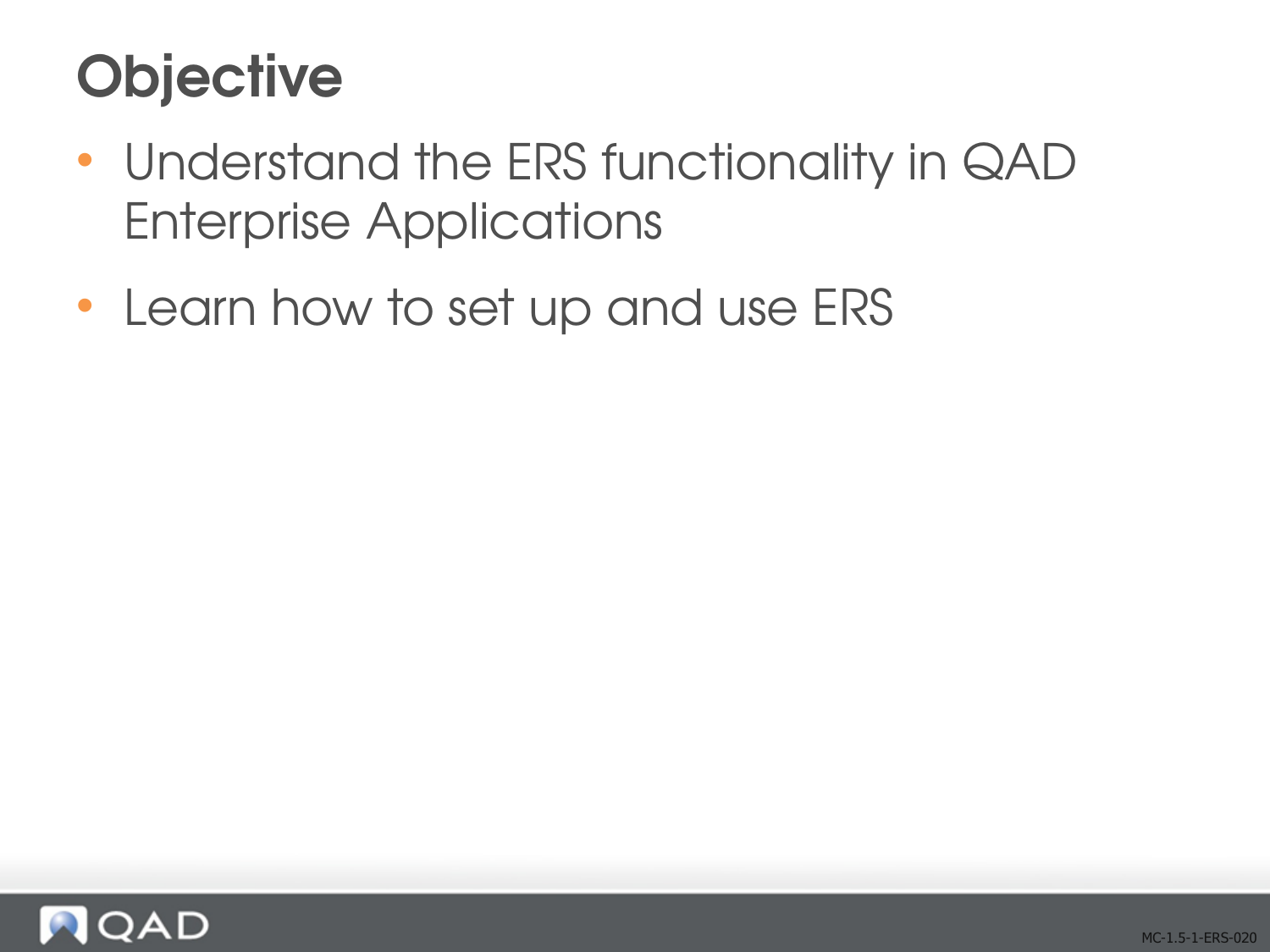

# Objective
Understand the ERS functionality in QAD Enterprise Applications
Learn how to set up and use ERS
MC-1.5-1-ERS-020